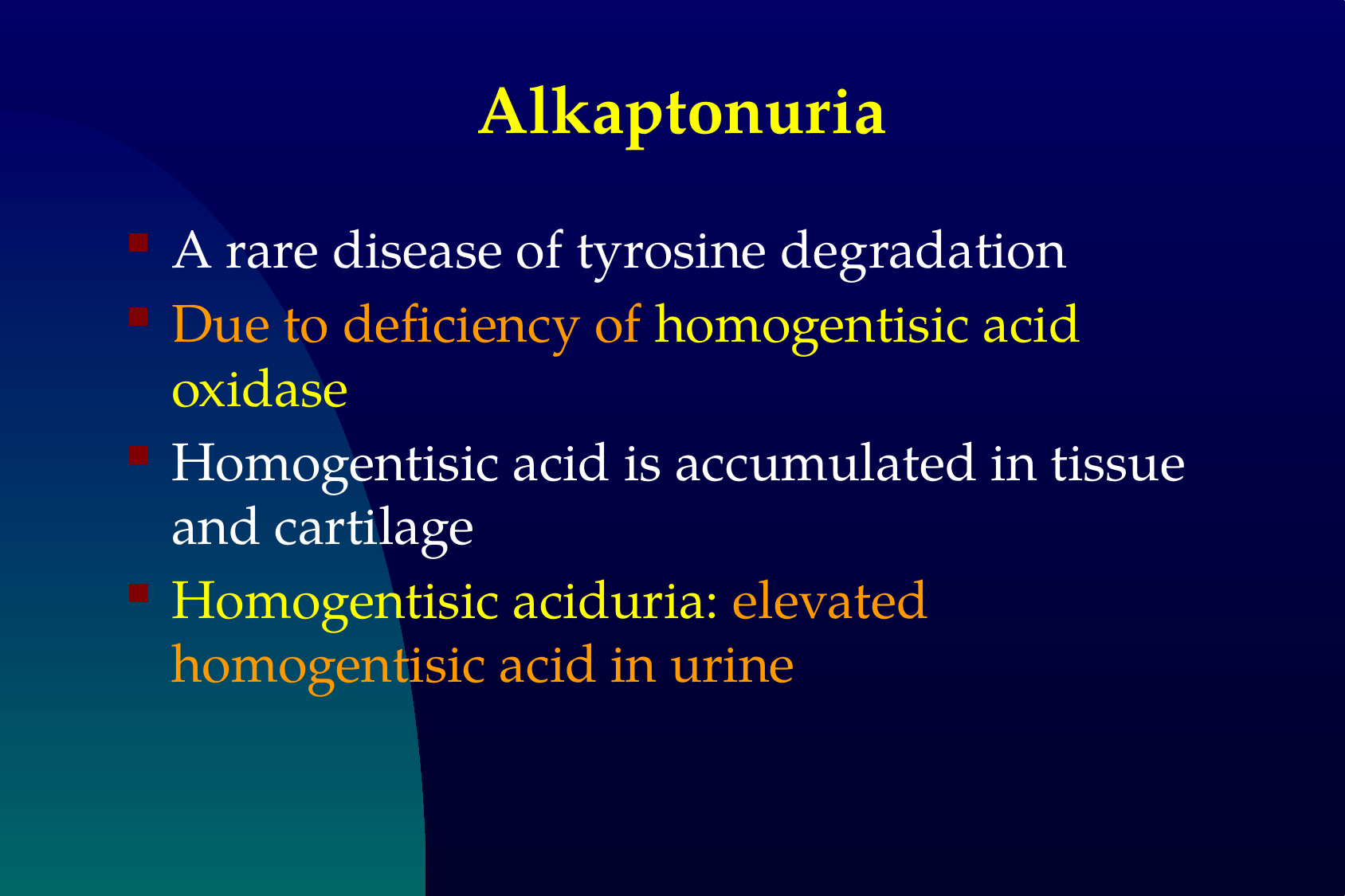

# Alkaptonuria
A rare disease of tyrosine degradation
Due to deficiency of homogentisic acid oxidase
Homogentisic acid is accumulated in tissue and cartilage
Homogentisic aciduria: elevated homogentisic acid in urine